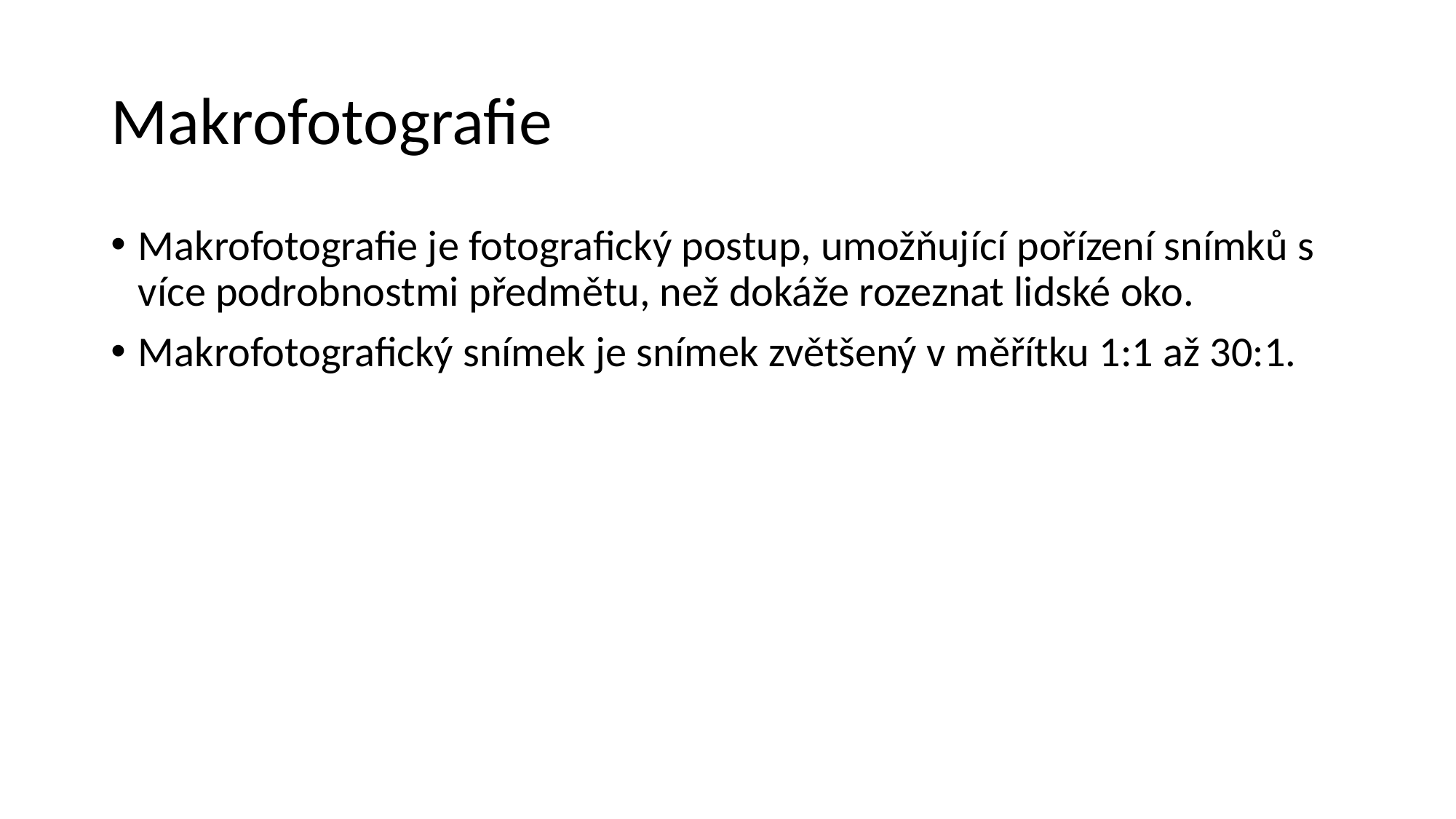

# Makrofotografie
Makrofotografie je fotografický postup, umožňující pořízení snímků s více podrobnostmi předmětu, než dokáže rozeznat lidské oko.
Makrofotografický snímek je snímek zvětšený v měřítku 1:1 až 30:1.